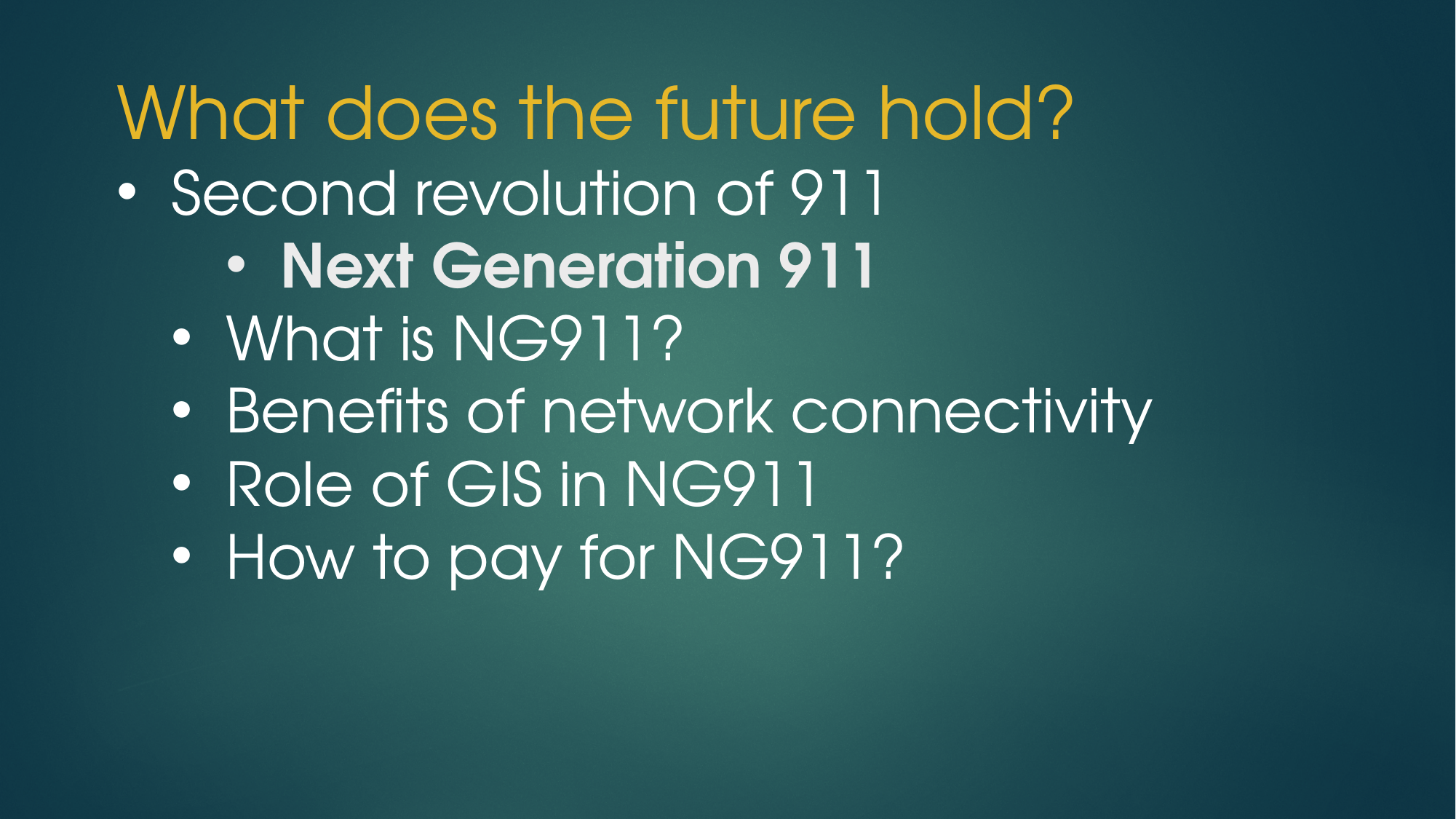

What does the future hold?
Second revolution of 911
Next Generation 911
What is NG911?
Benefits of network connectivity
Role of GIS in NG911
How to pay for NG911?